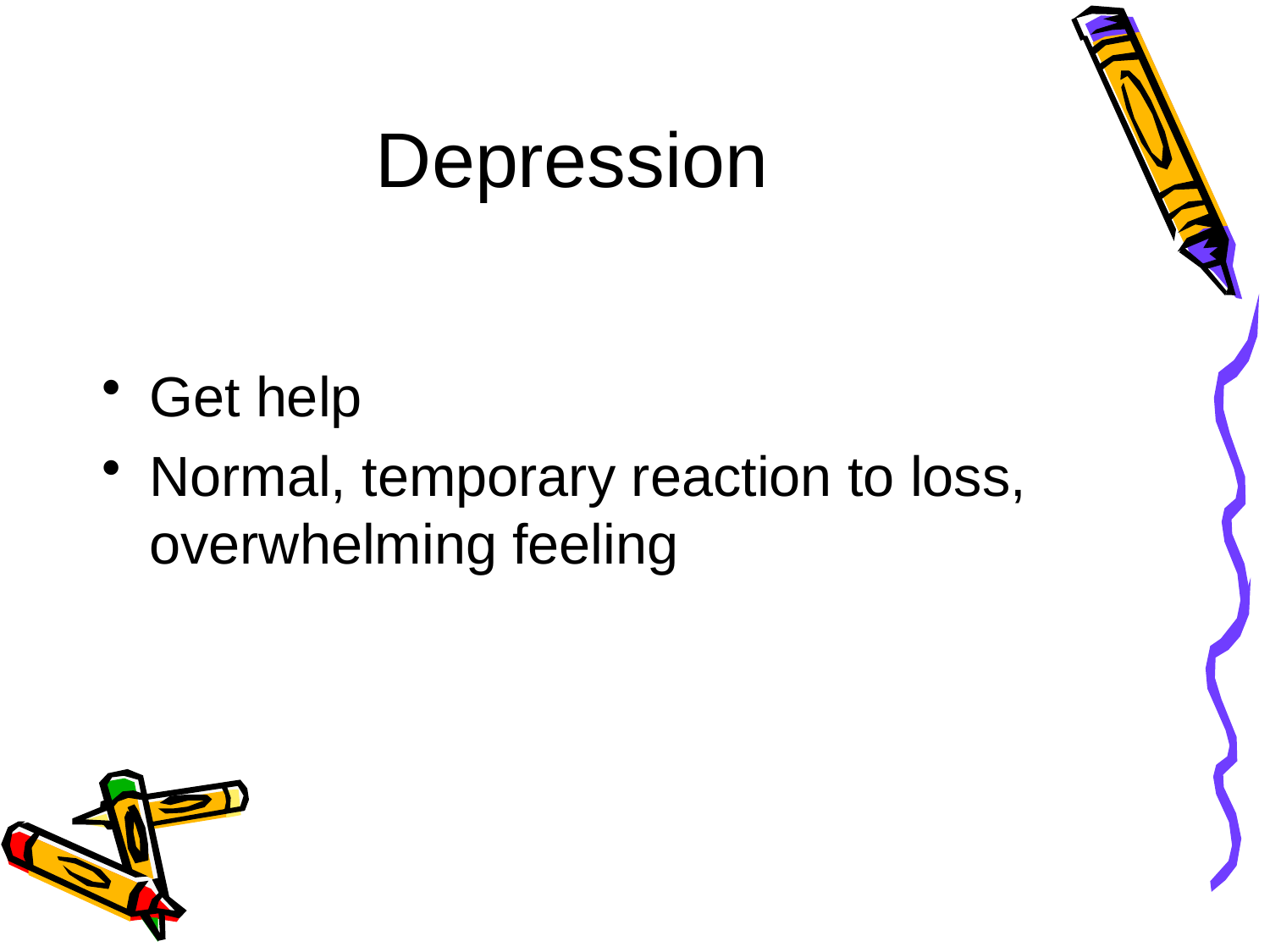

# Depression
Get help
Normal, temporary reaction to loss, overwhelming feeling